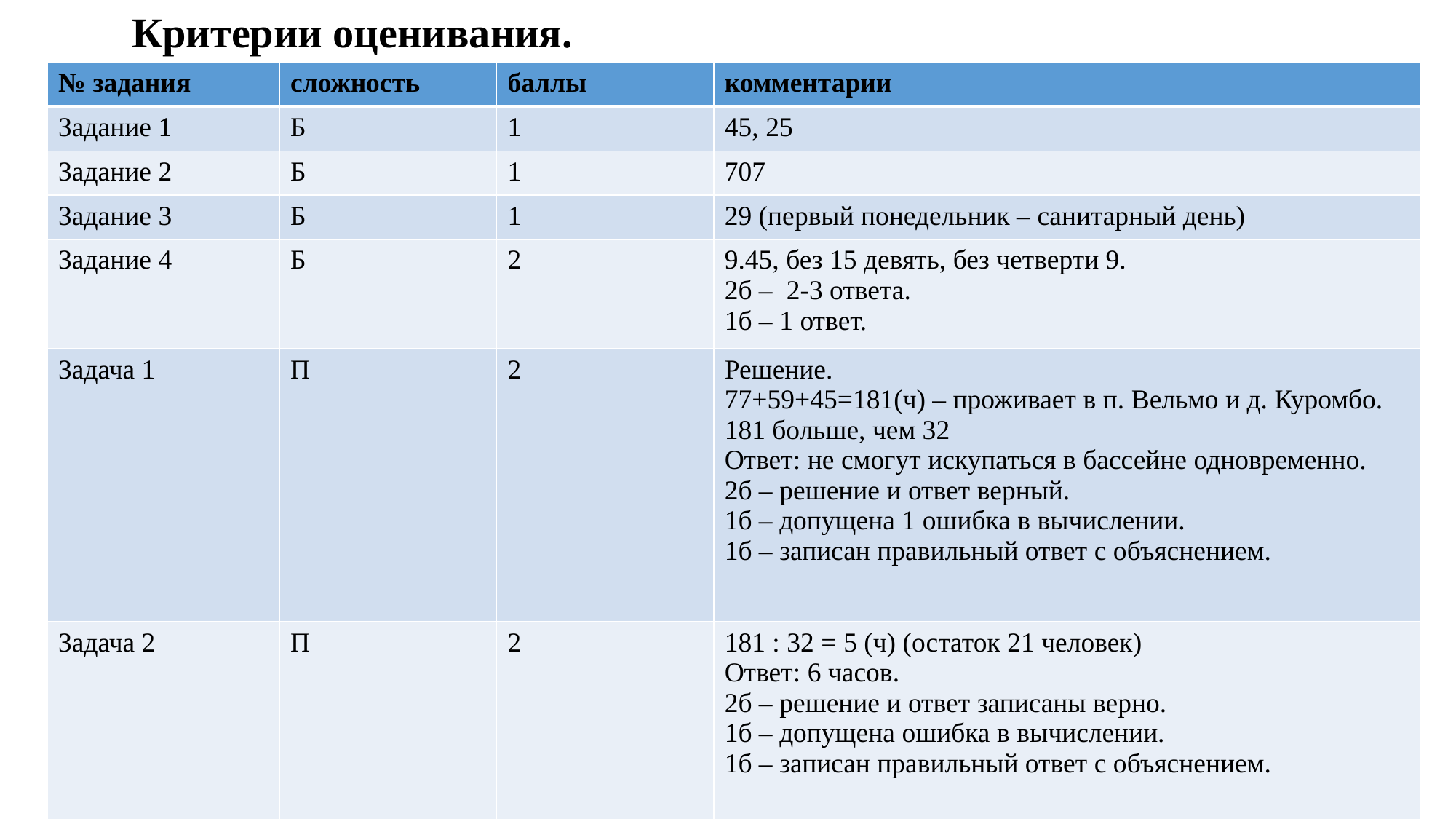

Критерии оценивания.
| № задания | сложность | баллы | комментарии |
| --- | --- | --- | --- |
| Задание 1 | Б | 1 | 45, 25 |
| Задание 2 | Б | 1 | 707 |
| Задание 3 | Б | 1 | 29 (первый понедельник – санитарный день) |
| Задание 4 | Б | 2 | 9.45, без 15 девять, без четверти 9. 2б – 2-3 ответа. 1б – 1 ответ. |
| Задача 1 | П | 2 | Решение. 77+59+45=181(ч) – проживает в п. Вельмо и д. Куромбо. 181 больше, чем 32 Ответ: не смогут искупаться в бассейне одновременно. 2б – решение и ответ верный. 1б – допущена 1 ошибка в вычислении. 1б – записан правильный ответ с объяснением. |
| Задача 2 | П | 2 | 181 : 32 = 5 (ч) (остаток 21 человек) Ответ: 6 часов. 2б – решение и ответ записаны верно. 1б – допущена ошибка в вычислении. 1б – записан правильный ответ с объяснением. |